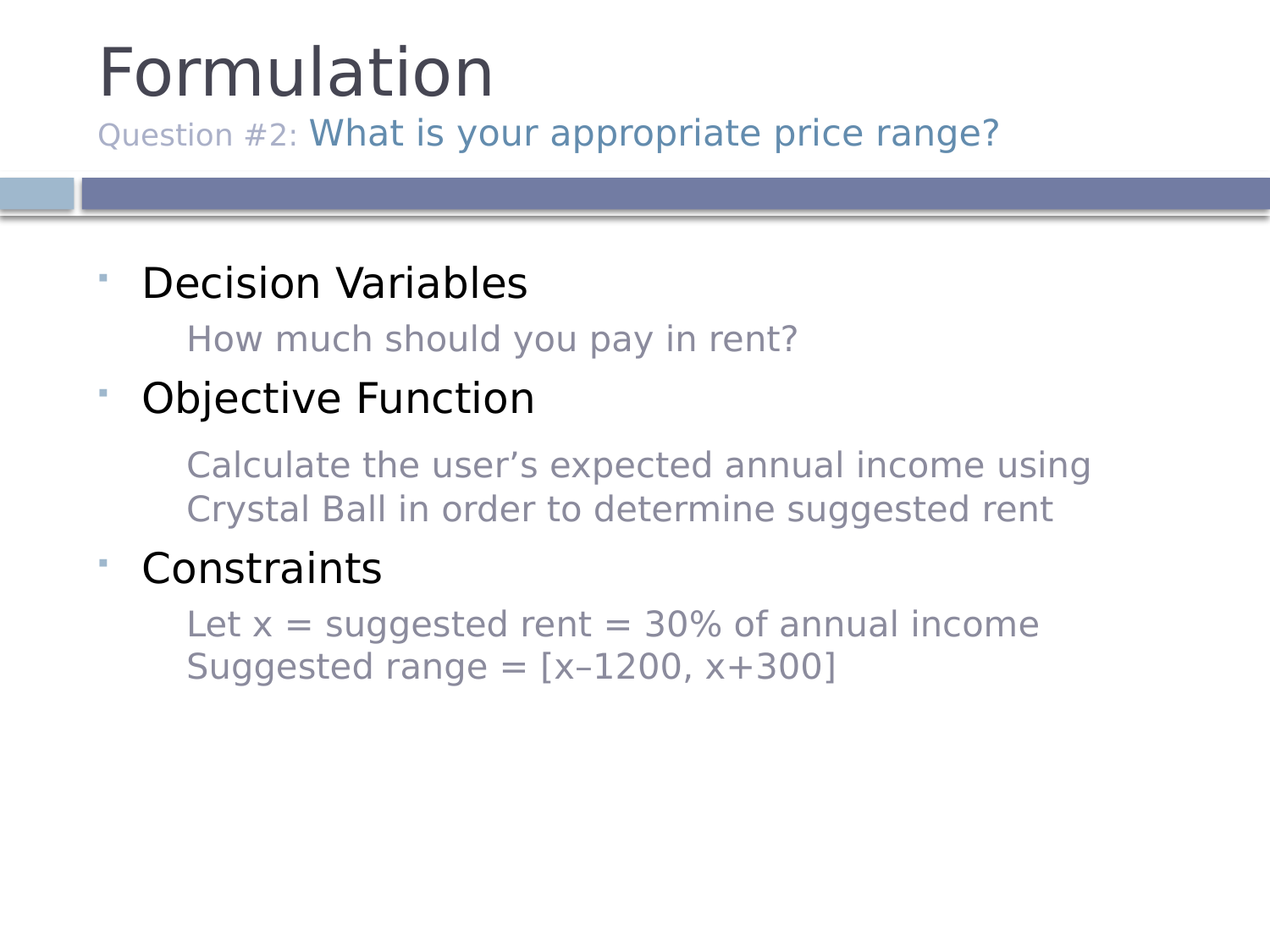

# Formulation Question #2: What is your appropriate price range?
Decision Variables
	How much should you pay in rent?
Objective Function
	Calculate the user’s expected annual income using Crystal Ball in order to determine suggested rent
Constraints
	Let x = suggested rent = 30% of annual income  Suggested range = [x–1200, x+300]